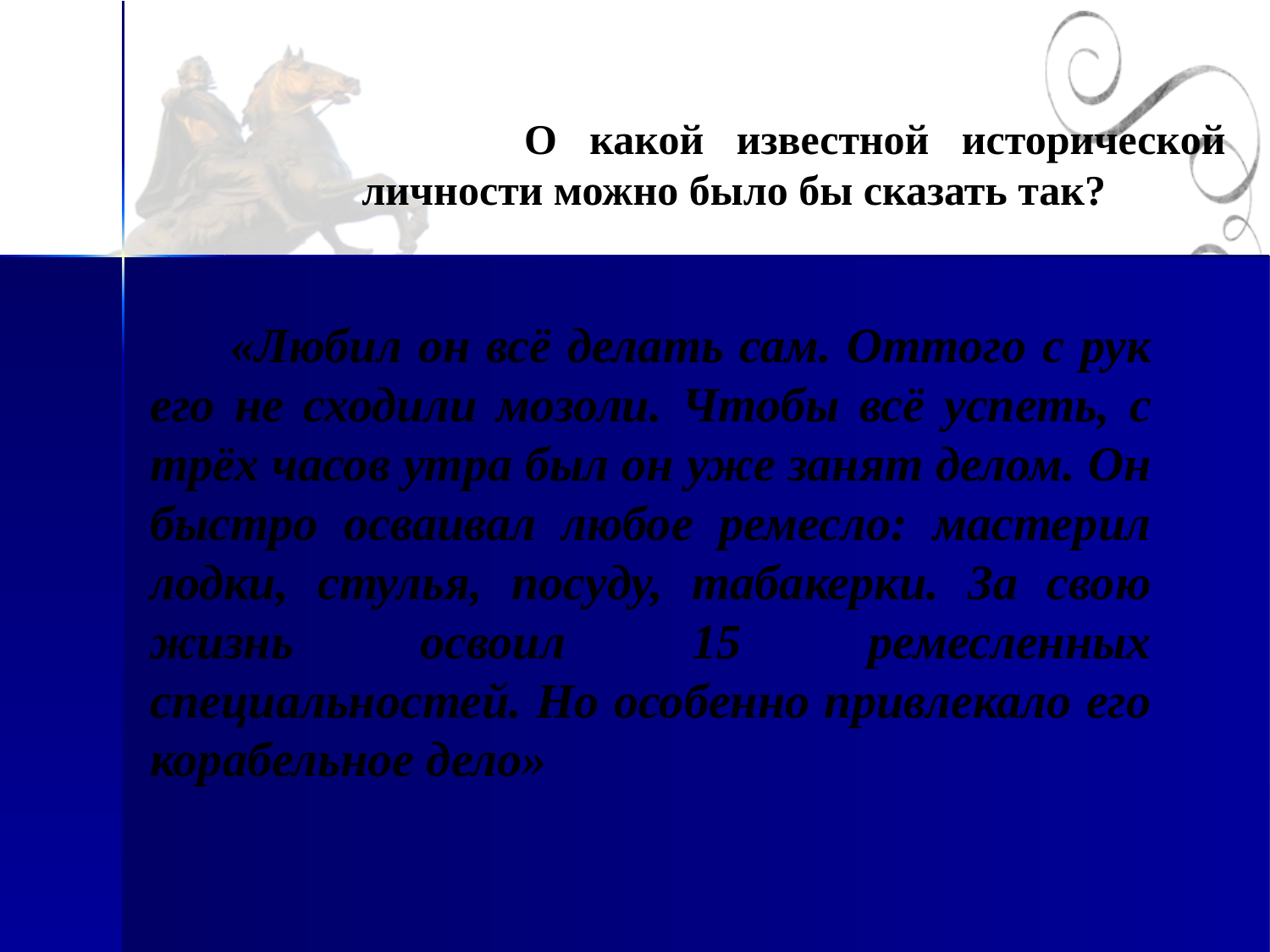

О какой известной исторической личности можно было бы сказать так?
     «Любил он всё делать сам. Оттого с рук его не сходили мозоли. Чтобы всё успеть, с трёх часов утра был он уже занят делом. Он быстро осваивал любое ремесло: мастерил лодки, стулья, посуду, табакерки. За свою жизнь освоил 15 ремесленных специальностей. Но особенно привлекало его корабельное дело»